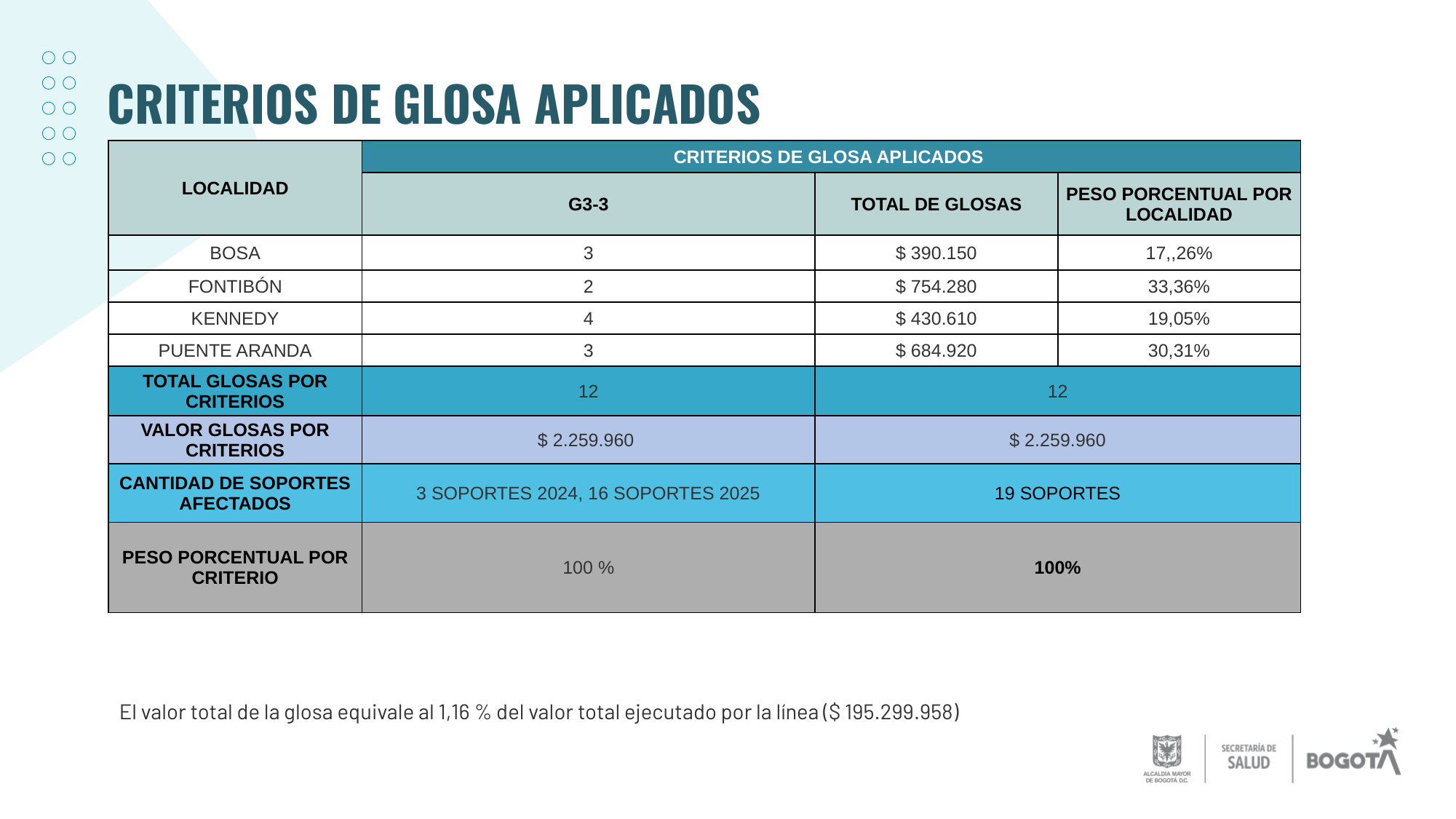

# CRITERIOS DE GLOSA APLICADOS
| LOCALIDAD | CRITERIOS DE GLOSA APLICADOS |  |  |
| --- | --- | --- | --- |
|  | G3-3 | TOTAL DE GLOSAS | PESO PORCENTUAL POR LOCALIDAD |
| BOSA | 3 | $ 390.150 | 17,,26% |
| FONTIBÓN | 2 | $ 754.280 | 33,36% |
| KENNEDY | 4 | $ 430.610 | 19,05% |
| PUENTE ARANDA | 3 | $ 684.920 | 30,31% |
| TOTAL GLOSAS POR CRITERIOS | 12 | 12 |  |
| VALOR GLOSAS POR CRITERIOS | $ 2.259.960 | $ 2.259.960 |  |
| CANTIDAD DE SOPORTES AFECTADOS | 3 SOPORTES 2024, 16 SOPORTES 2025 | 19 SOPORTES |  |
| PESO PORCENTUAL POR CRITERIO | 100 % | 100% |  |
El valor total de la glosa equivale al 1,16 % del valor total ejecutado por la línea ($ 195.299.958)